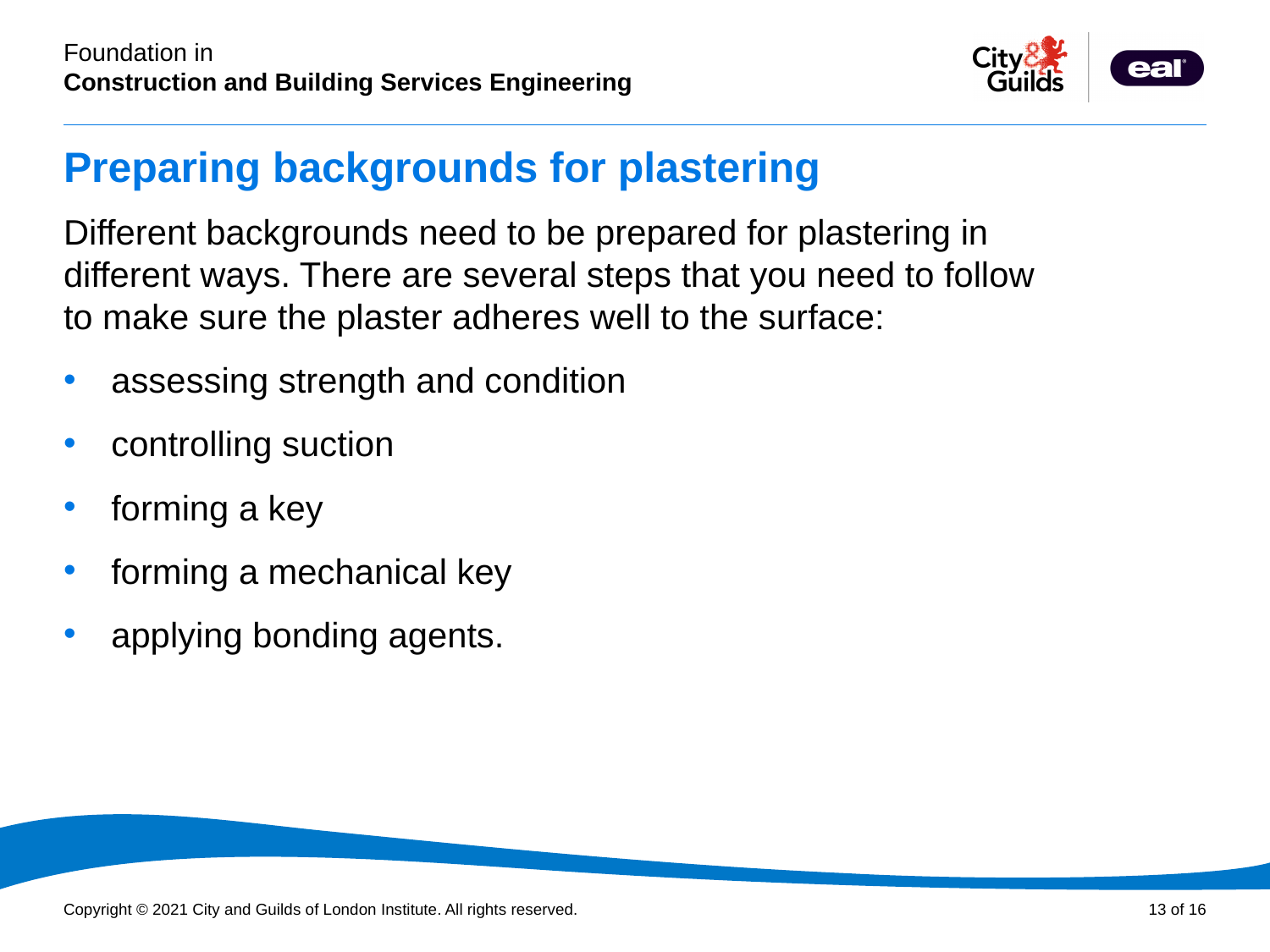

# Preparing backgrounds for plastering
Different backgrounds need to be prepared for plastering in different ways. There are several steps that you need to follow to make sure the plaster adheres well to the surface:
assessing strength and condition
controlling suction
forming a key
forming a mechanical key
applying bonding agents.